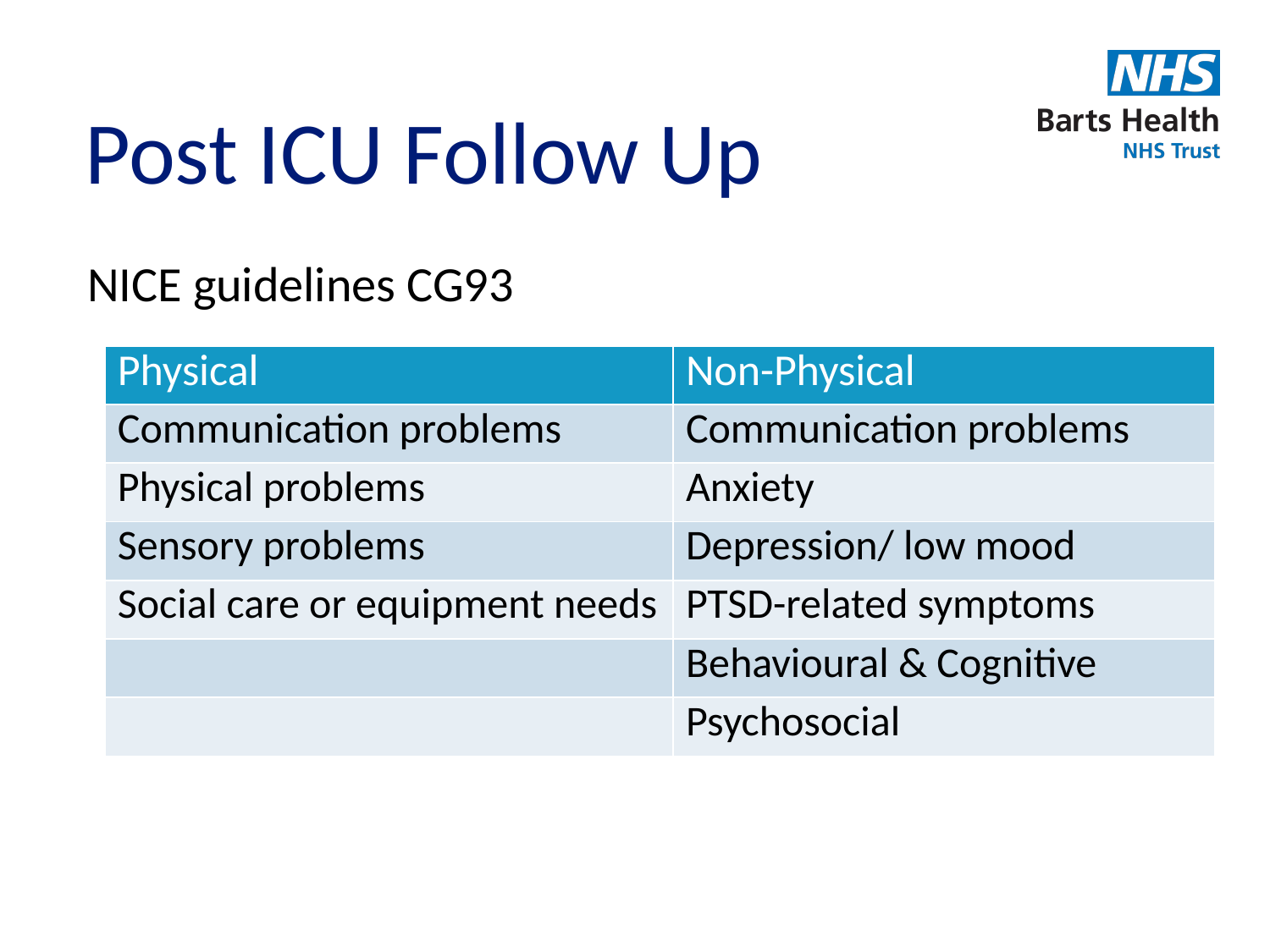

# Post ICU Follow Up
NICE guidelines CG93
| Physical | Non-Physical |
| --- | --- |
| Communication problems | Communication problems |
| Physical problems | Anxiety |
| Sensory problems | Depression/ low mood |
| Social care or equipment needs | PTSD-related symptoms |
|  | Behavioural & Cognitive |
|  | Psychosocial |